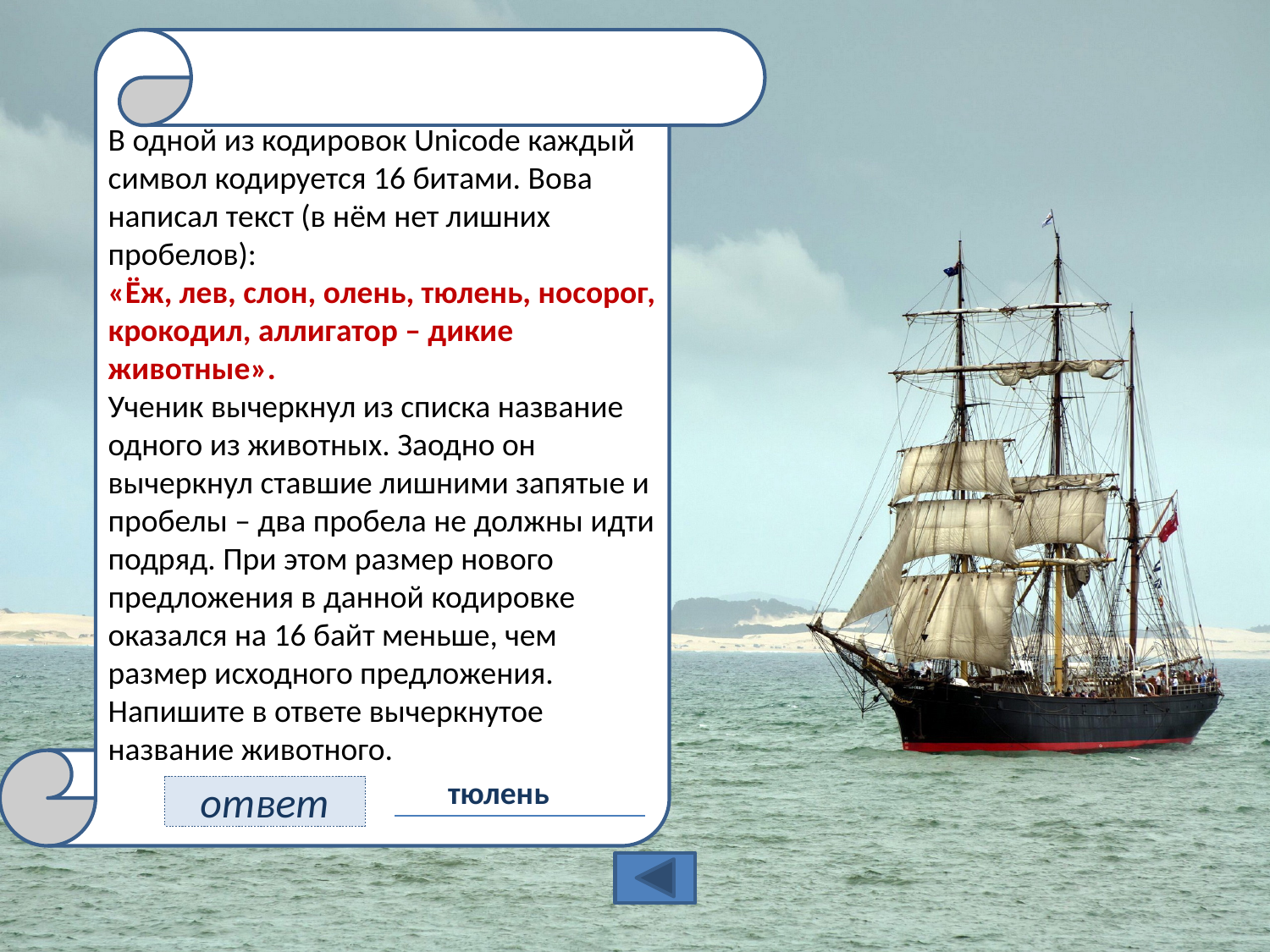

В одной из кодировок Unicode каждый символ кодируется 16 битами. Вова написал текст (в нём нет лишних пробелов):
«Ёж, лев, слон, олень, тюлень, носорог, крокодил, аллигатор – дикие животные».
Ученик вычеркнул из списка название одного из животных. Заодно он вычеркнул ставшие лишними запятые и пробелы – два пробела не должны идти подряд. При этом размер нового предложения в данной кодировке оказался на 16 байт меньше, чем размер исходного предложения. Напишите в ответе вычеркнутое название животного.

# 11
тюлень
ответ